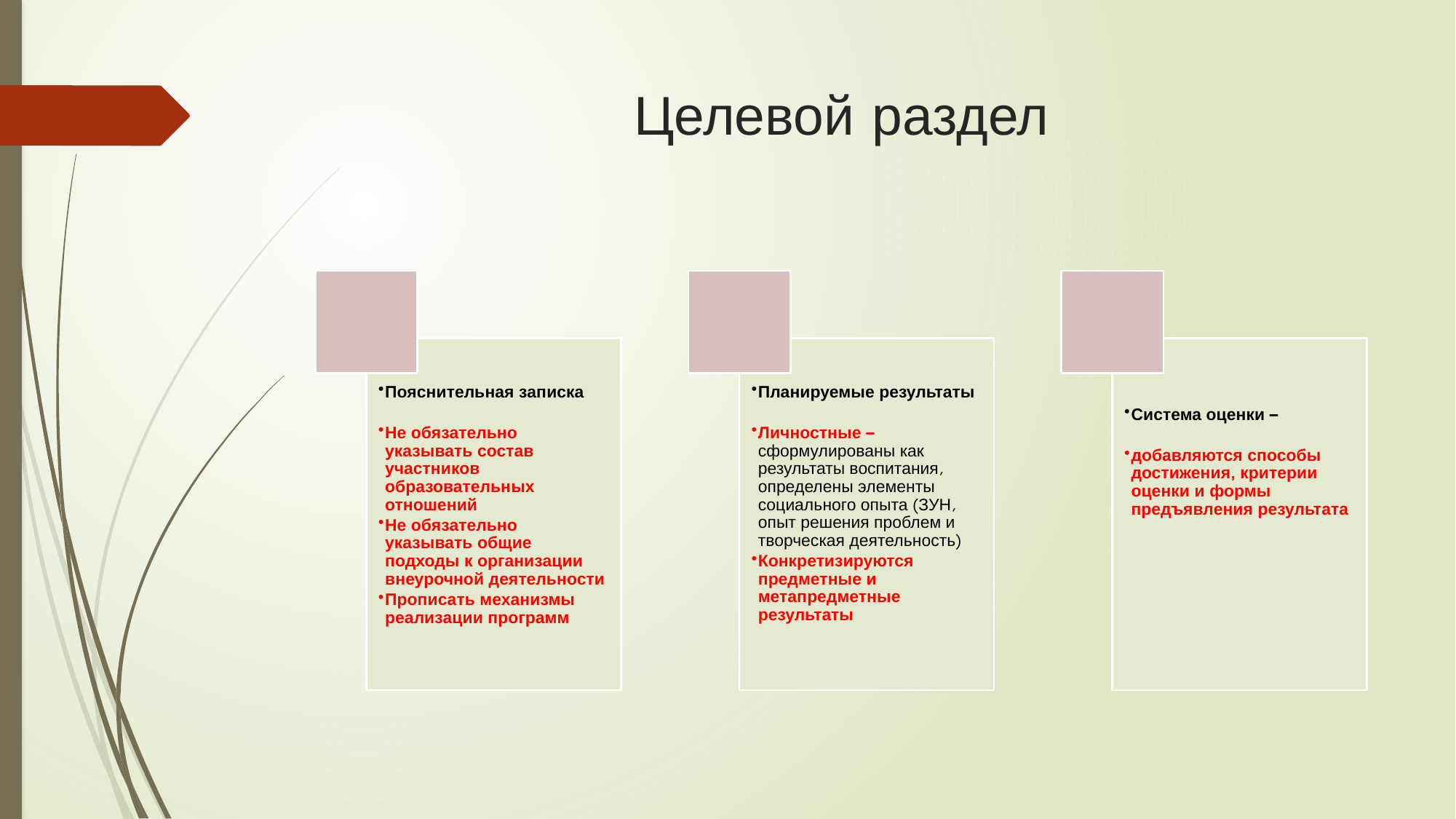

# Целевой раздел

Пояснительная записка

Не обязательно указывать состав участников образовательных отношений
Не обязательно указывать общие подходы к организации внеурочной деятельности
Прописать механизмы реализации программ

Планируемые результаты

Личностные – сформулированы как результаты воспитания, определены элементы социального опыта (ЗУН, опыт решения проблем и творческая деятельность)
Конкретизируются предметные и метапредметные  результаты

Система оценки –

добавляются способы достижения, критерии оценки и формы предъявления результата